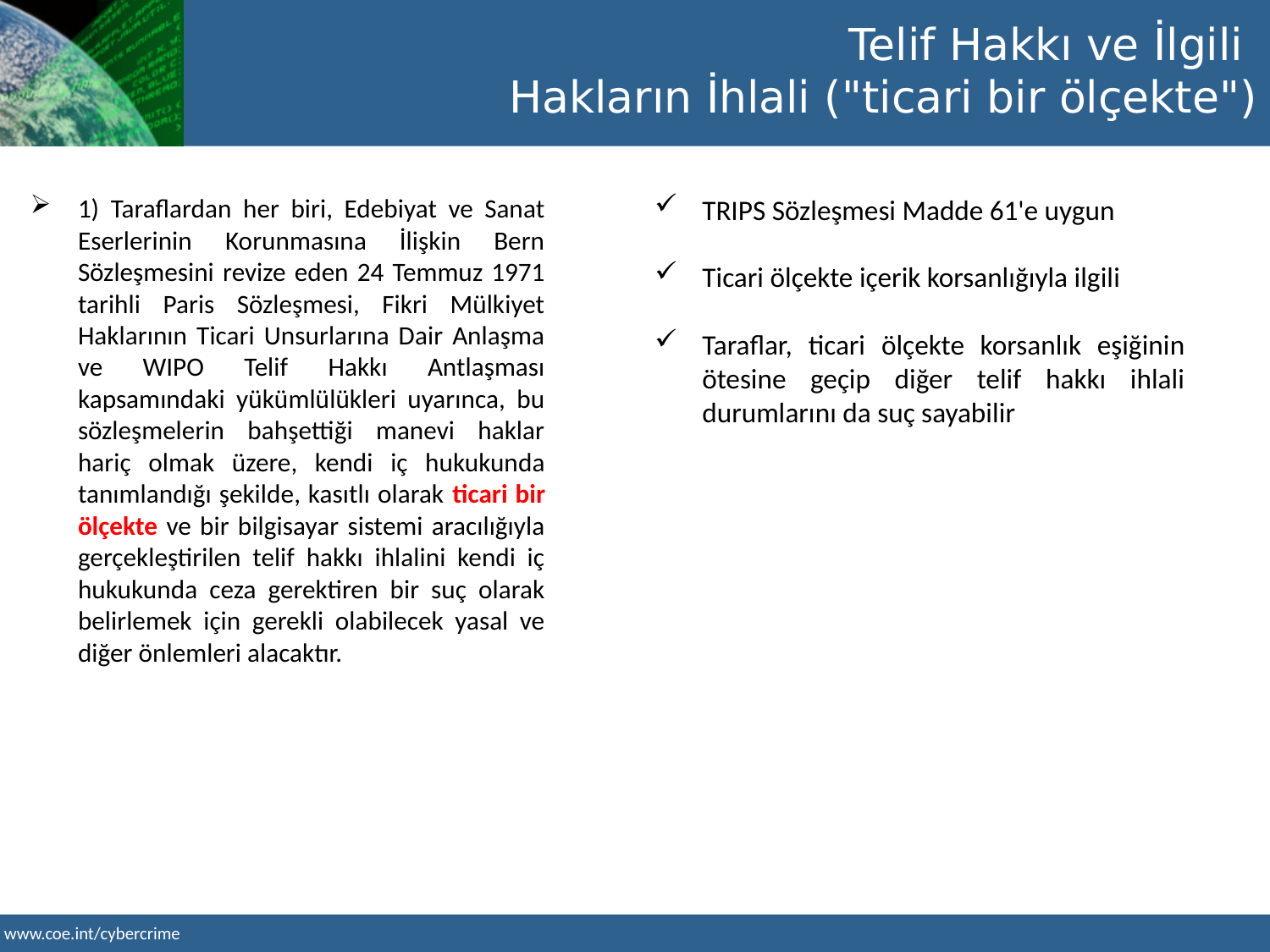

Telif Hakkı ve İlgili
Hakların İhlali ("ticari bir ölçekte")
1) Taraflardan her biri, Edebiyat ve Sanat Eserlerinin Korunmasına İlişkin Bern Sözleşmesini revize eden 24 Temmuz 1971 tarihli Paris Sözleşmesi, Fikri Mülkiyet Haklarının Ticari Unsurlarına Dair Anlaşma ve WIPO Telif Hakkı Antlaşması kapsamındaki yükümlülükleri uyarınca, bu sözleşmelerin bahşettiği manevi haklar hariç olmak üzere, kendi iç hukukunda tanımlandığı şekilde, kasıtlı olarak ticari bir ölçekte ve bir bilgisayar sistemi aracılığıyla gerçekleştirilen telif hakkı ihlalini kendi iç hukukunda ceza gerektiren bir suç olarak belirlemek için gerekli olabilecek yasal ve diğer önlemleri alacaktır.
TRIPS Sözleşmesi Madde 61'e uygun

Ticari ölçekte içerik korsanlığıyla ilgili

Taraflar, ticari ölçekte korsanlık eşiğinin ötesine geçip diğer telif hakkı ihlali durumlarını da suç sayabilir